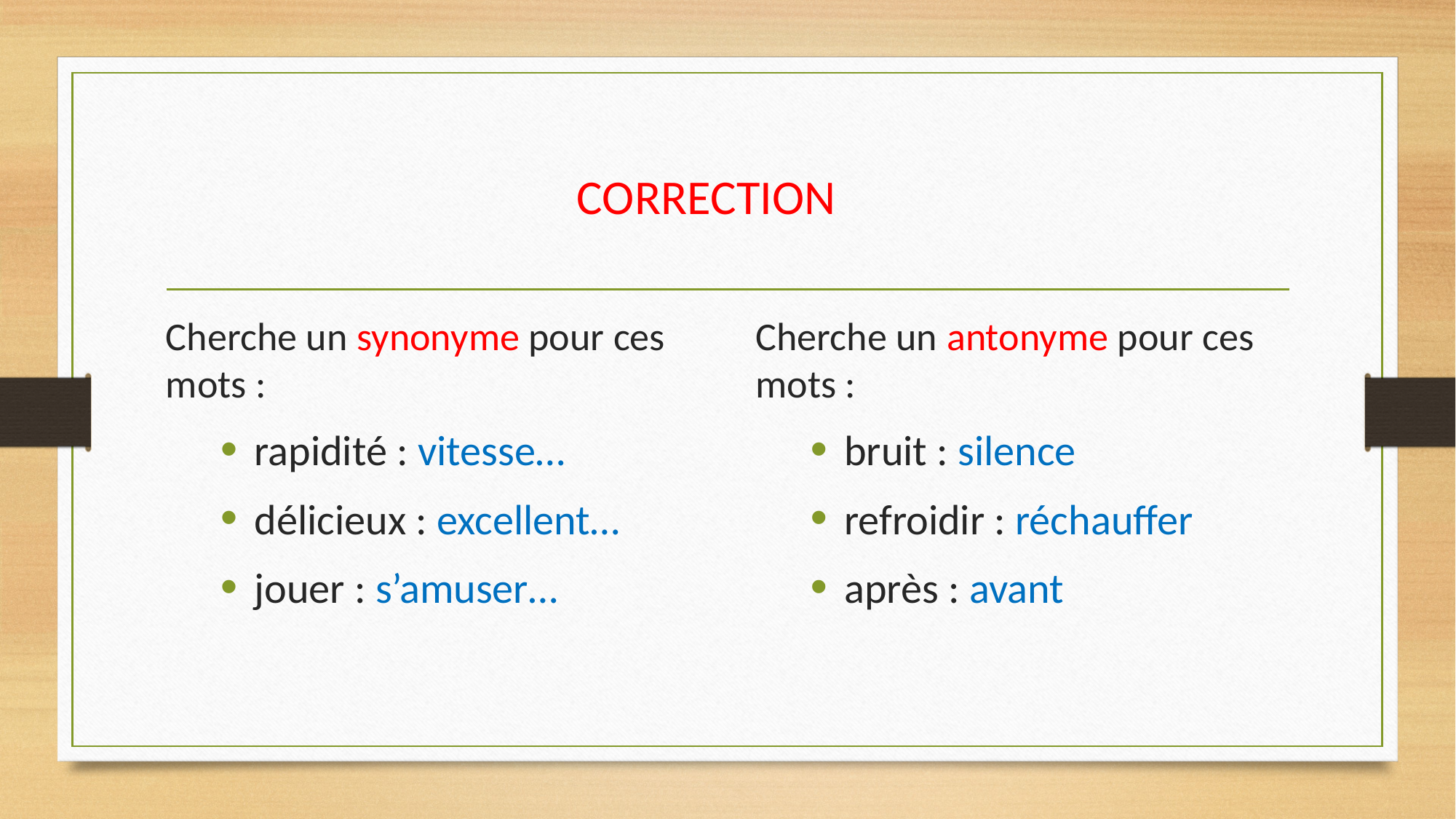

# CORRECTION
Cherche un synonyme pour ces mots :
rapidité : vitesse…
délicieux : excellent…
jouer : s’amuser…
Cherche un antonyme pour ces mots :
bruit : silence
refroidir : réchauffer
après : avant